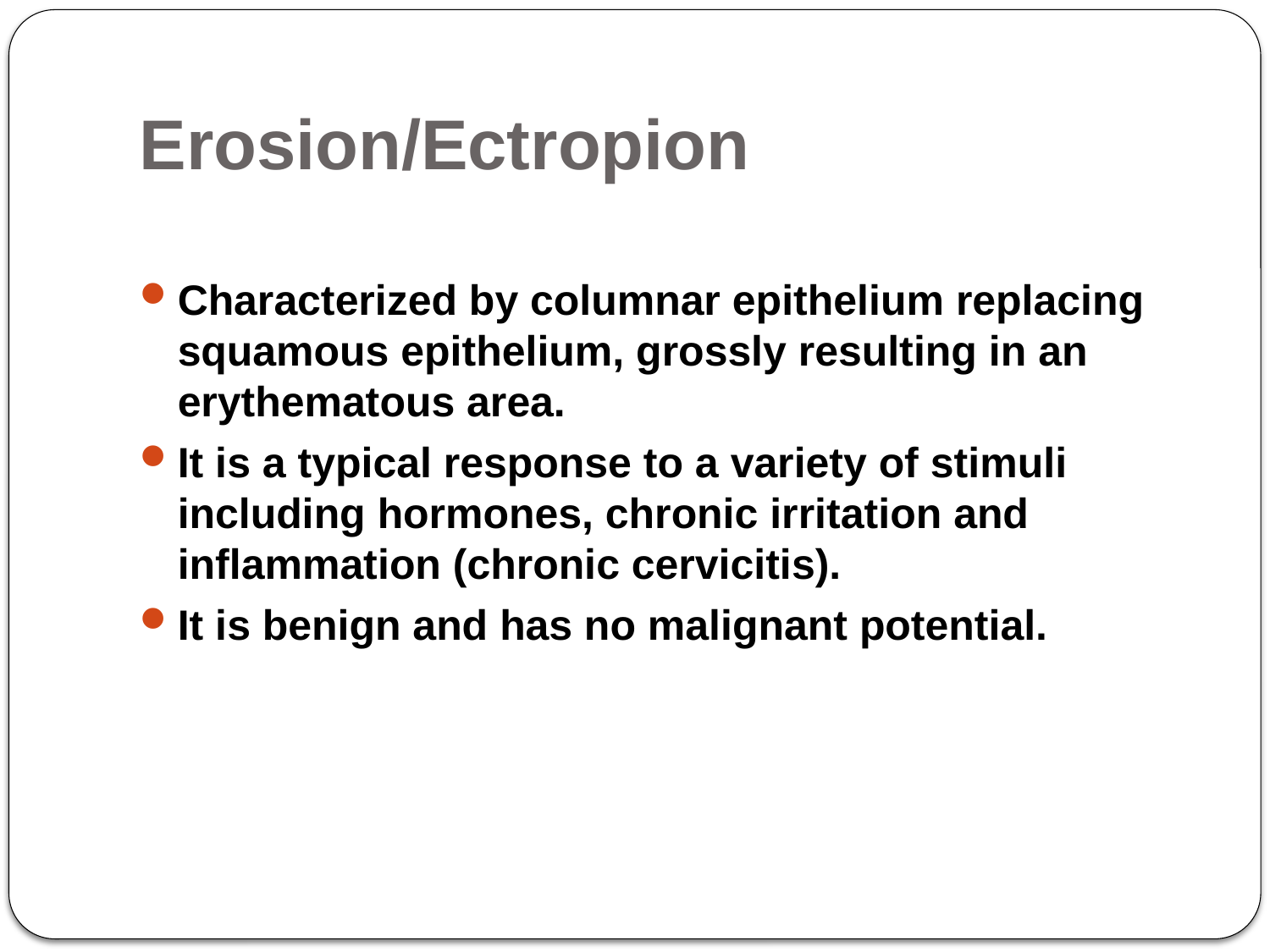

# Erosion/Ectropion

Characterized by columnar epithelium replacing squamous epithelium, grossly resulting in an erythematous area.
It is a typical response to a variety of stimuli including hormones, chronic irritation and inflammation (chronic cervicitis).
It is benign and has no malignant potential.